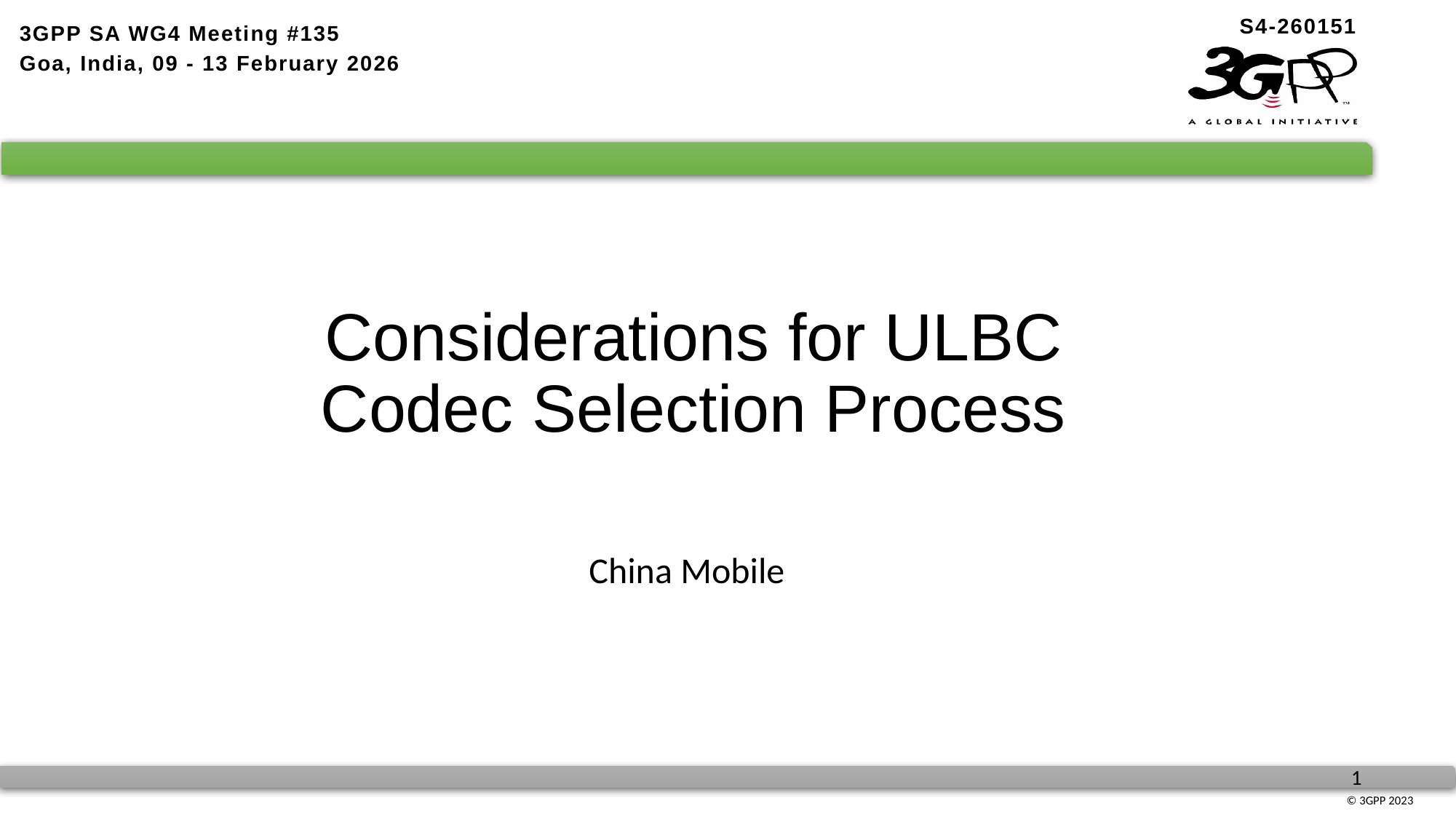

S4-260151

3GPP SA WG4 Meeting #135
Goa, India, 09 - 13 February 2026

# Considerations for ULBC Codec Selection Process
China Mobile